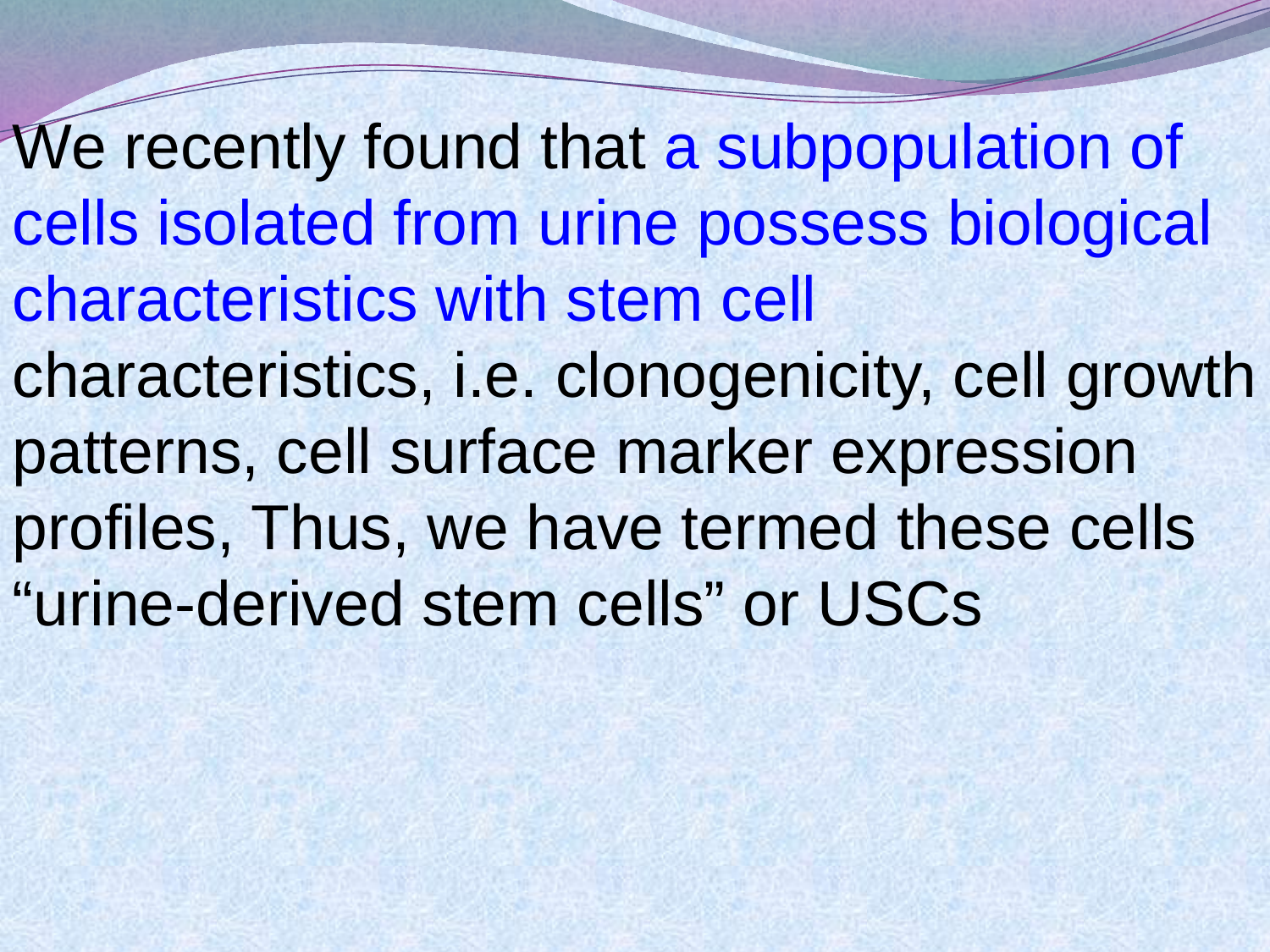

We recently found that a subpopulation of cells isolated from urine possess biological characteristics with stem cell characteristics, i.e. clonogenicity, cell growth patterns, cell surface marker expression profiles, Thus, we have termed these cells “urine-derived stem cells” or USCs